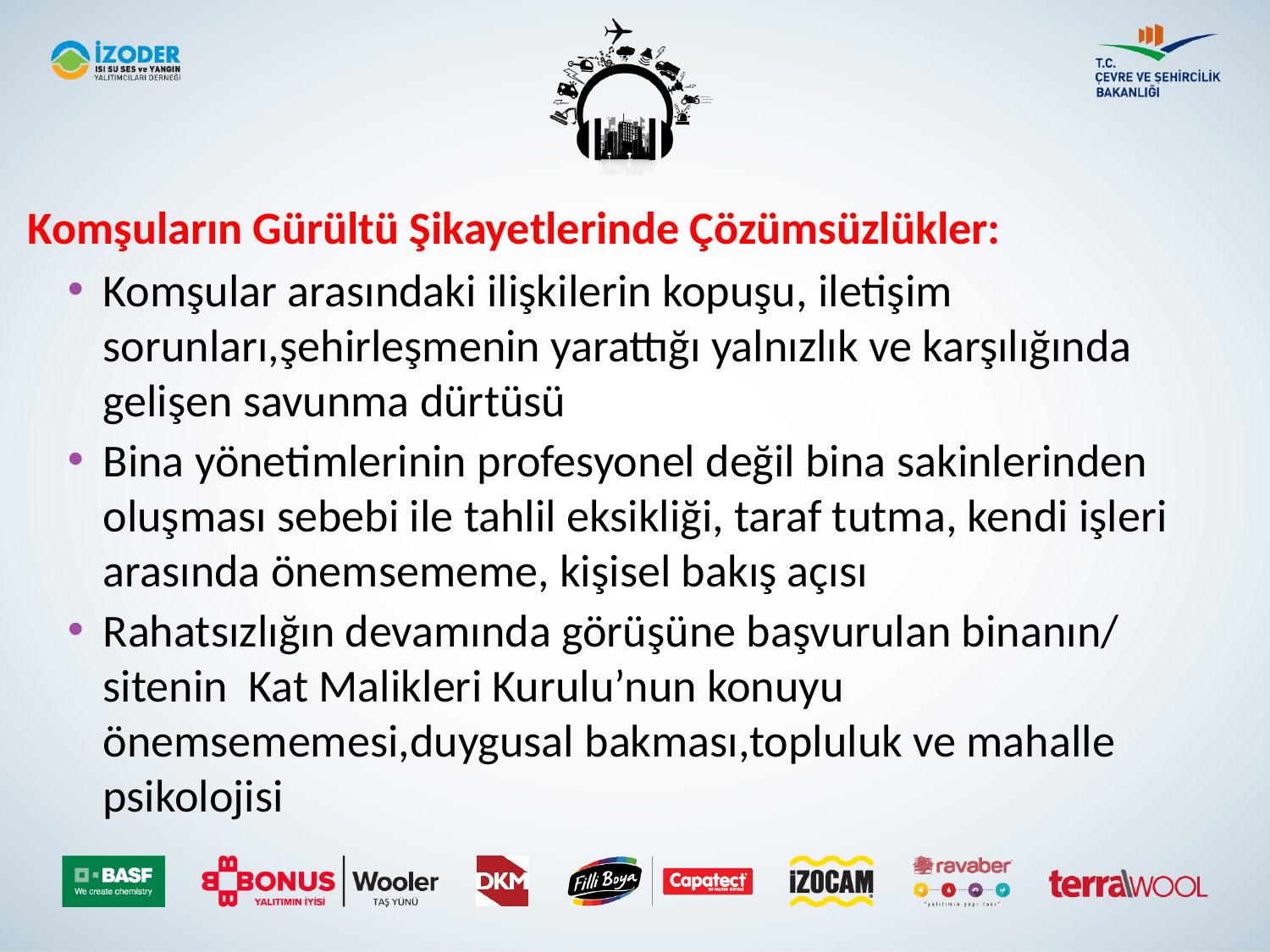

Komşuların Gürültü Şikayetlerinde Çözümsüzlükler:
Komşular arasındaki ilişkilerin kopuşu, iletişim sorunları,şehirleşmenin yarattığı yalnızlık ve karşılığında gelişen savunma dürtüsü
Bina yönetimlerinin profesyonel değil bina sakinlerinden oluşması sebebi ile tahlil eksikliği, taraf tutma, kendi işleri arasında önemsememe, kişisel bakış açısı
Rahatsızlığın devamında görüşüne başvurulan binanın/ sitenin  Kat Malikleri Kurulu’nun konuyu önemsememesi,duygusal bakması,topluluk ve mahalle psikolojisi